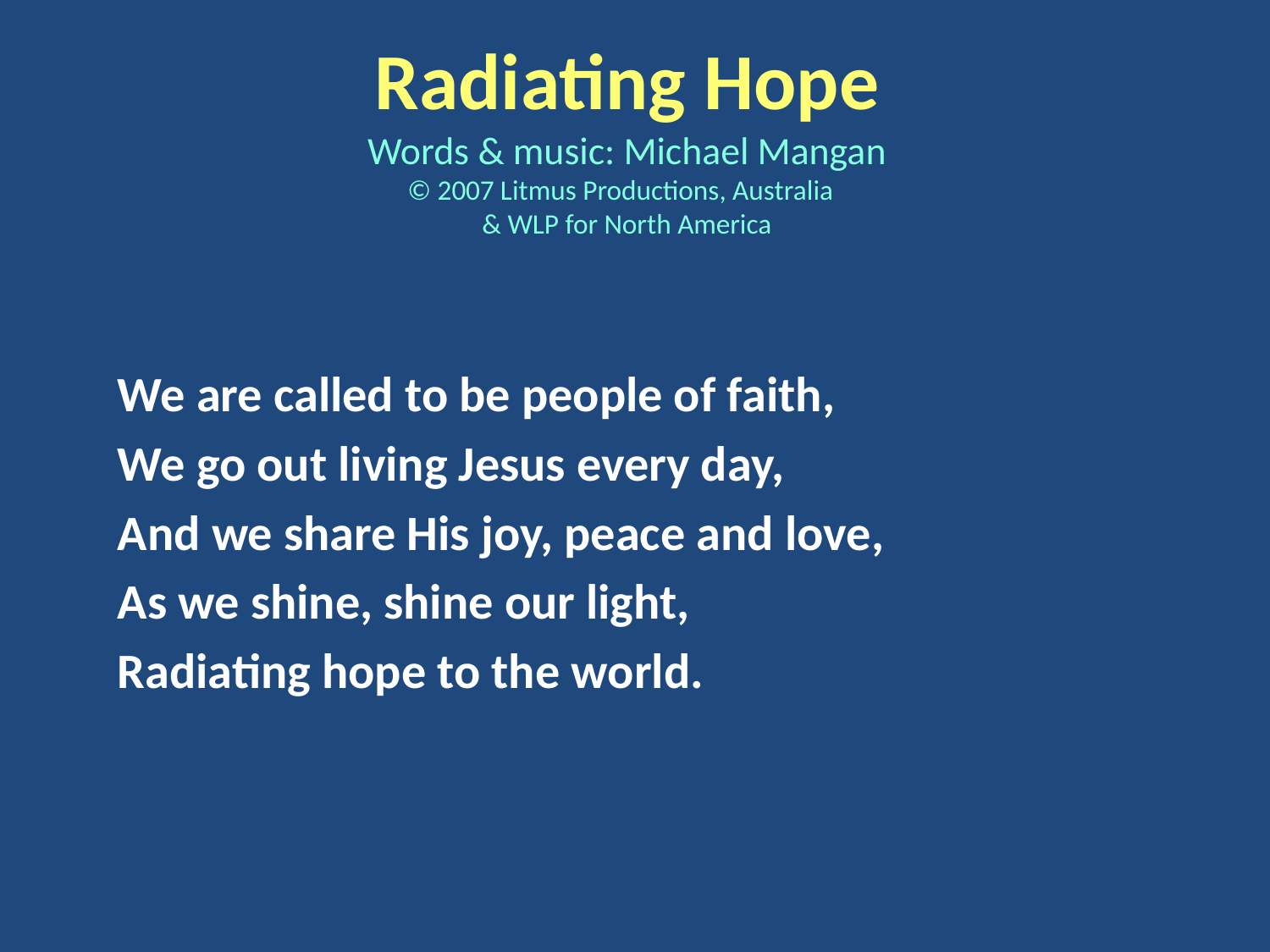

Radiating Hope
Words & music: Michael Mangan
© 2007 Litmus Productions, Australia
& WLP for North America
We are called to be people of faith,
We go out living Jesus every day,
And we share His joy, peace and love,
As we shine, shine our light,
Radiating hope to the world.